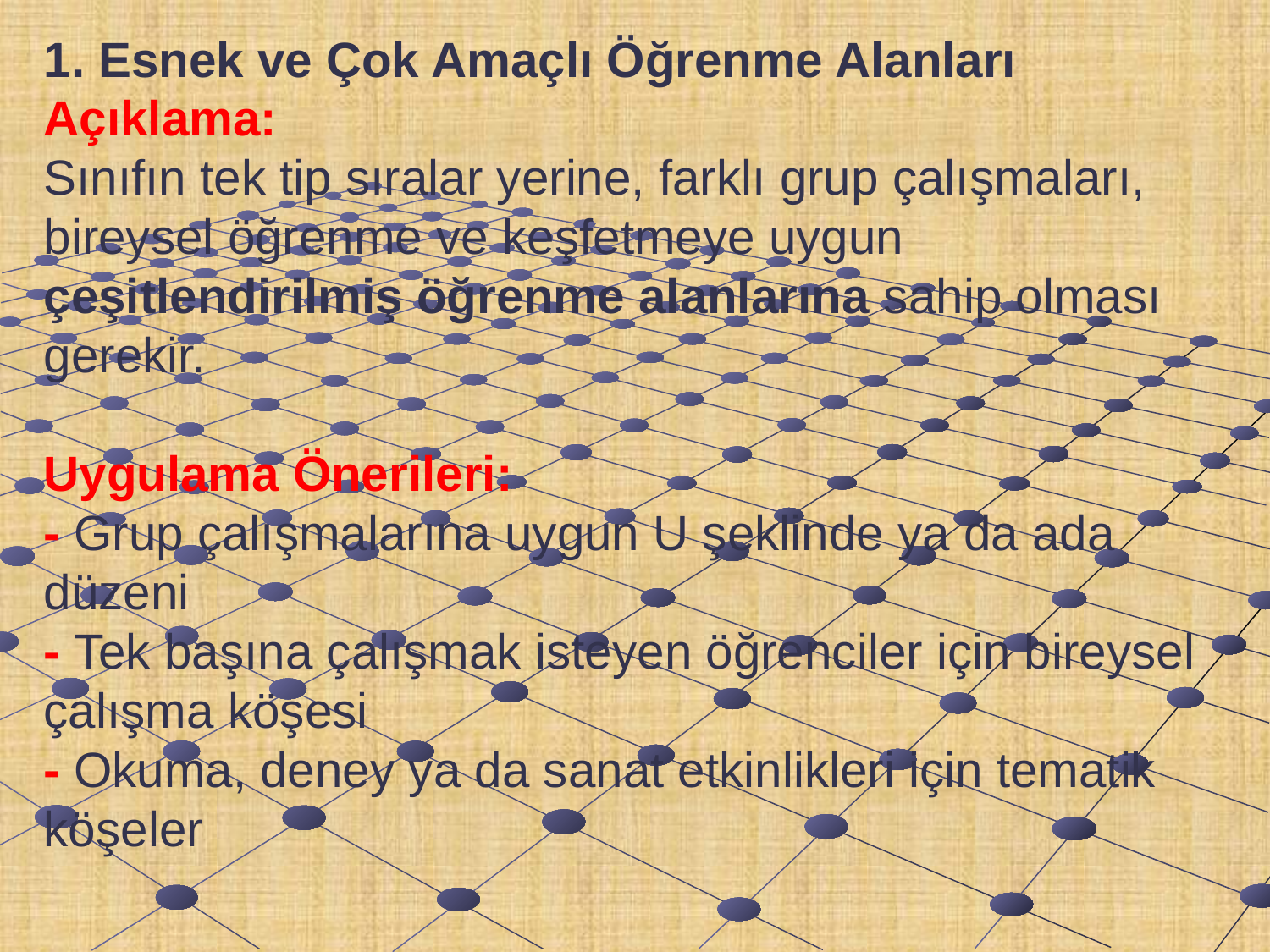

# 1. Esnek ve Çok Amaçlı Öğrenme Alanları Açıklama: Sınıfın tek tip sıralar yerine, farklı grup çalışmaları, bireysel öğrenme ve keşfetmeye uygun çeşitlendirilmiş öğrenme alanlarına sahip olması gerekir. Uygulama Önerileri: - Grup çalışmalarına uygun U şeklinde ya da ada düzeni - Tek başına çalışmak isteyen öğrenciler için bireysel çalışma köşesi - Okuma, deney ya da sanat etkinlikleri için tematik köşeler